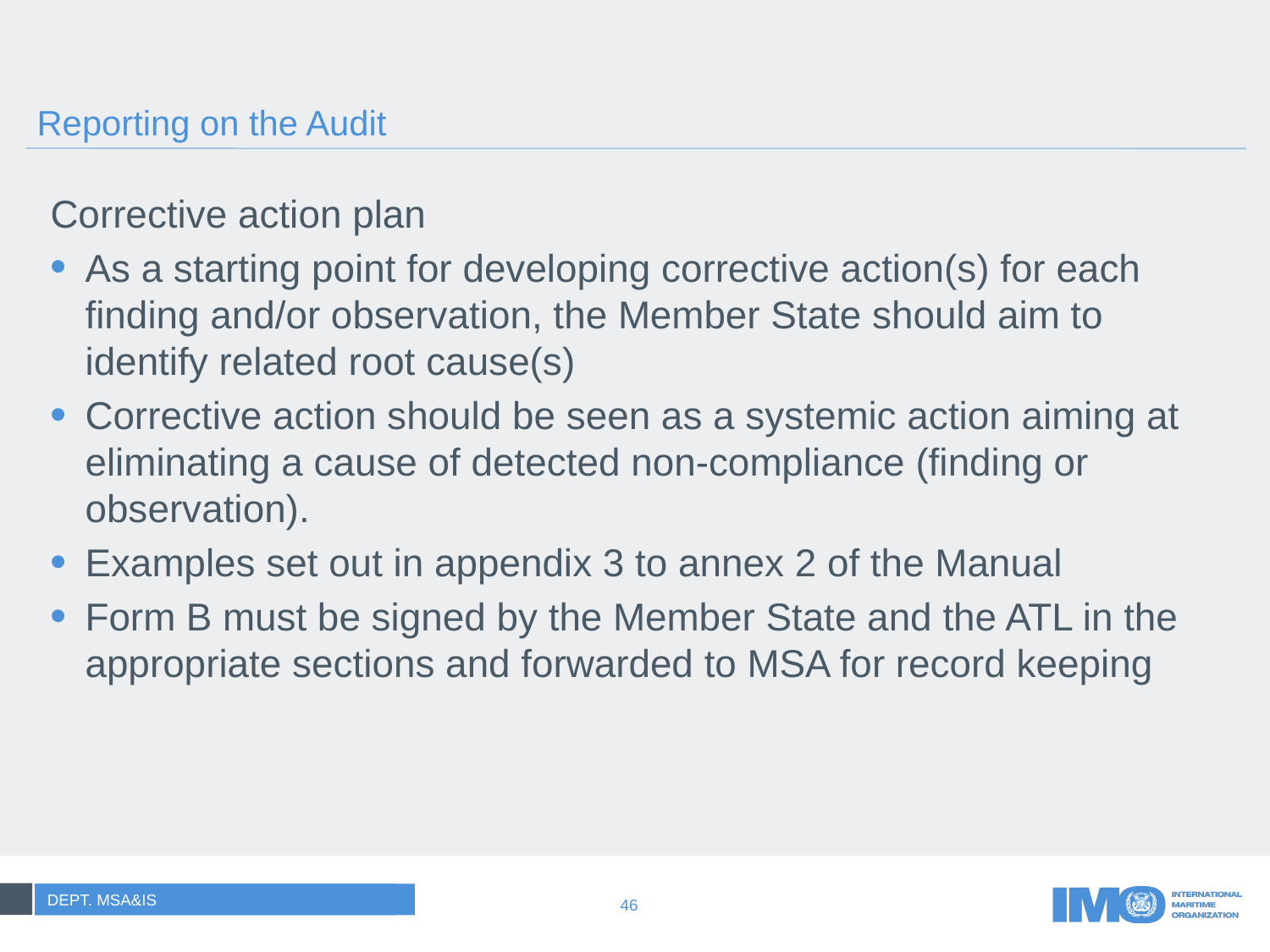

# Reporting on the Audit
Corrective action plan
As a starting point for developing corrective action(s) for each finding and/or observation, the Member State should aim to identify related root cause(s)
Corrective action should be seen as a systemic action aiming at eliminating a cause of detected non-compliance (finding or observation).
Examples set out in appendix 3 to annex 2 of the Manual
Form B must be signed by the Member State and the ATL in the appropriate sections and forwarded to MSA for record keeping